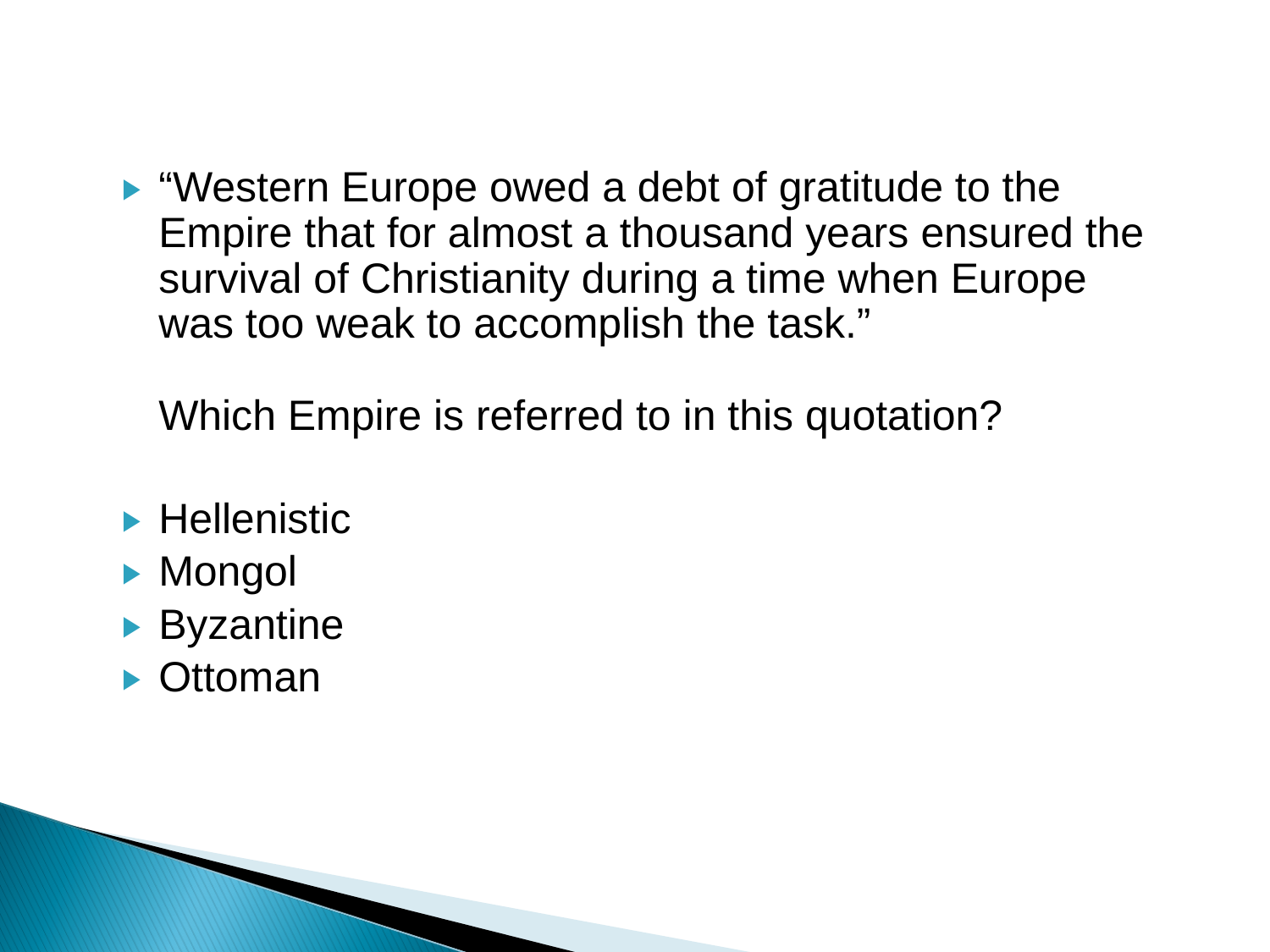

#
“Western Europe owed a debt of gratitude to the Empire that for almost a thousand years ensured the survival of Christianity during a time when Europe was too weak to accomplish the task.”
Which Empire is referred to in this quotation?
Hellenistic
Mongol
Byzantine
Ottoman